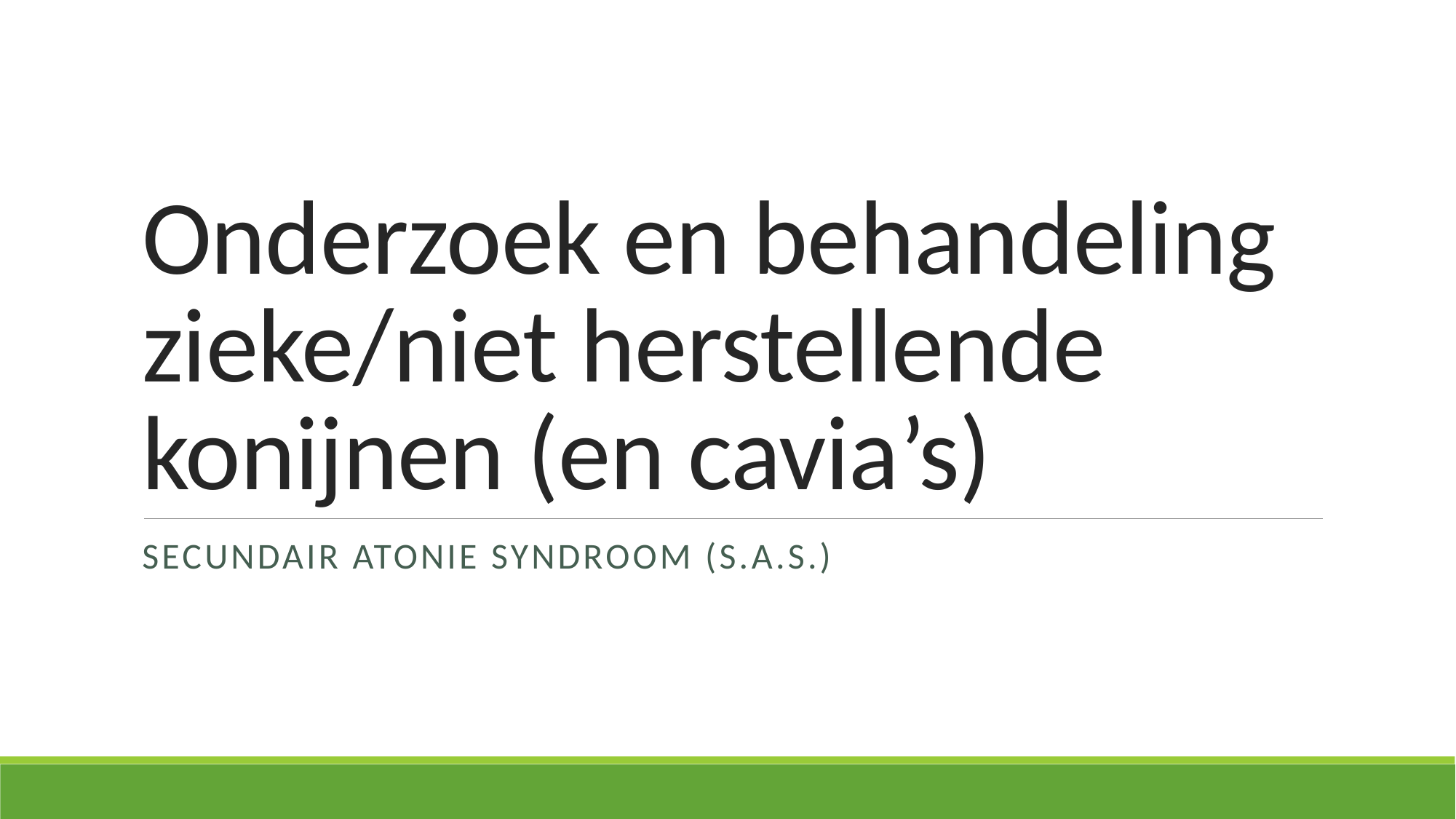

# Onderzoek en behandeling zieke/niet herstellende konijnen (en cavia’s)
Secundair atonie syndroom (S.A.S.)